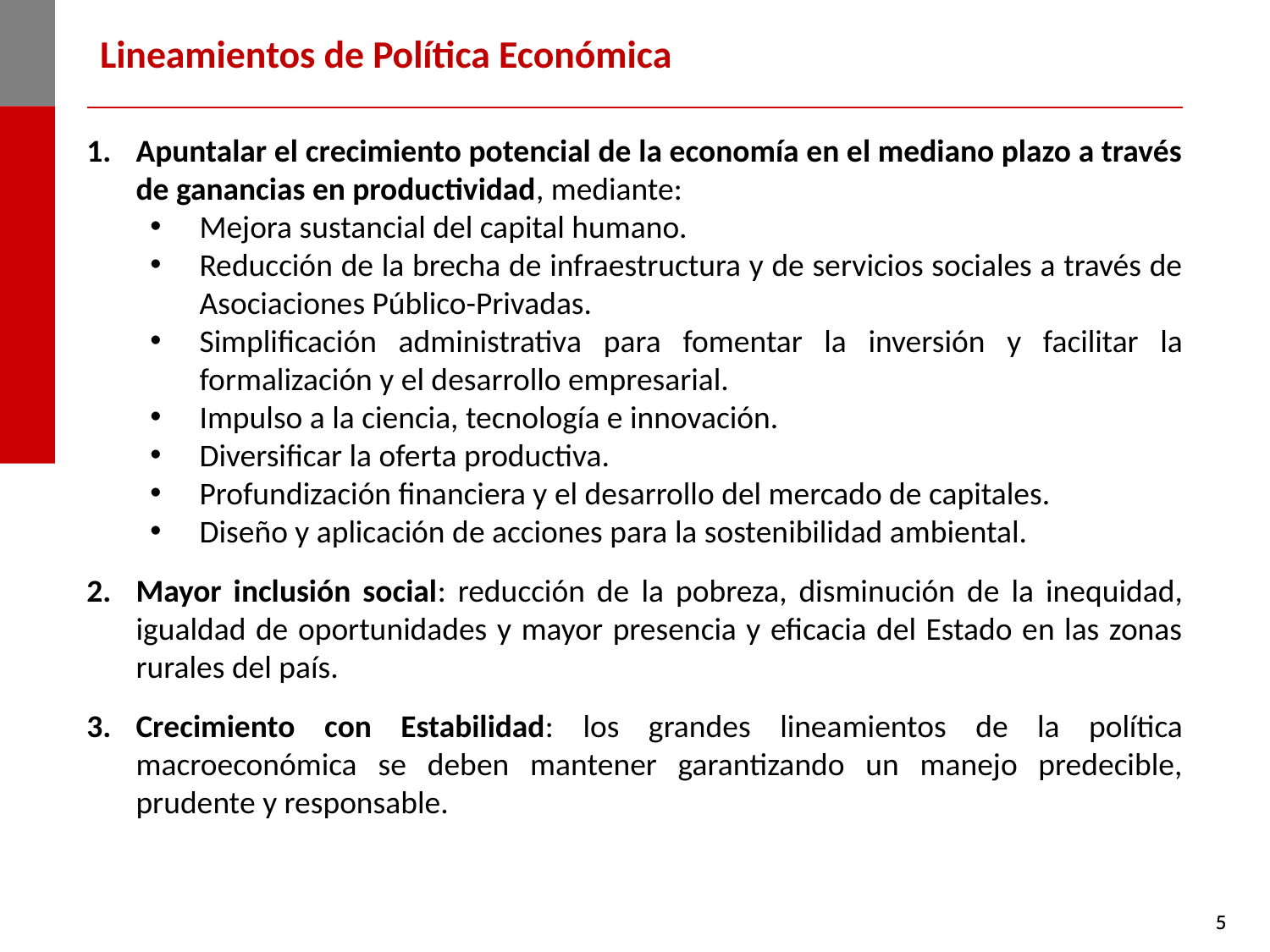

# Lineamientos de Política Económica

Apuntalar el crecimiento potencial de la economía en el mediano plazo a través de ganancias en productividad, mediante:
Mejora sustancial del capital humano.
Reducción de la brecha de infraestructura y de servicios sociales a través de Asociaciones Público-Privadas.
Simplificación administrativa para fomentar la inversión y facilitar la formalización y el desarrollo empresarial.
Impulso a la ciencia, tecnología e innovación.
Diversificar la oferta productiva.
Profundización financiera y el desarrollo del mercado de capitales.
Diseño y aplicación de acciones para la sostenibilidad ambiental.

Mayor inclusión social: reducción de la pobreza, disminución de la inequidad, igualdad de oportunidades y mayor presencia y eficacia del Estado en las zonas rurales del país.

Crecimiento con Estabilidad: los grandes lineamientos de la política macroeconómica se deben mantener garantizando un manejo predecible, prudente y responsable.

5